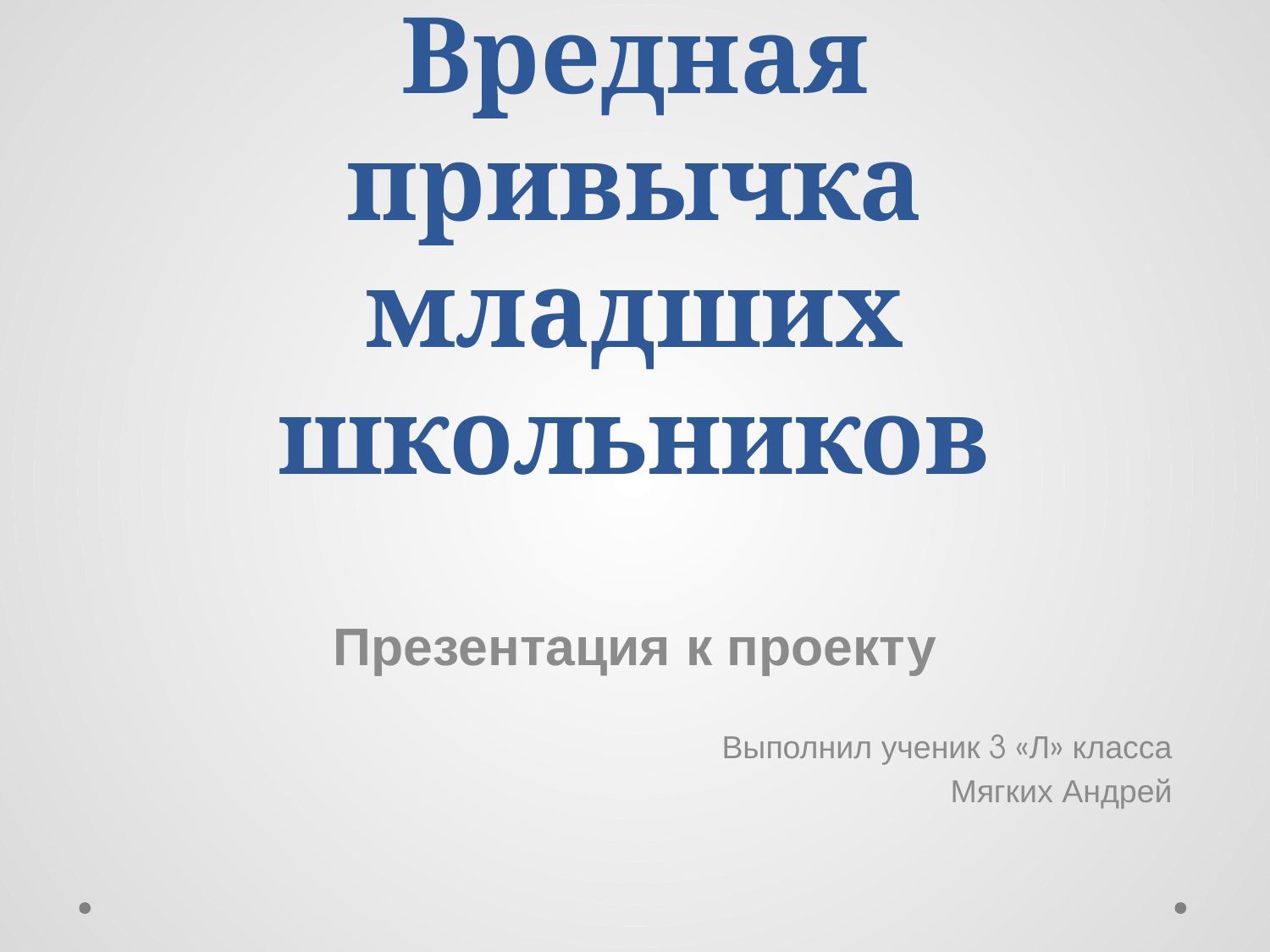

# Вредная привычка младших школьников
Презентация к проекту

Выполнил ученик 3 «Л» класса
Мягких Андрей